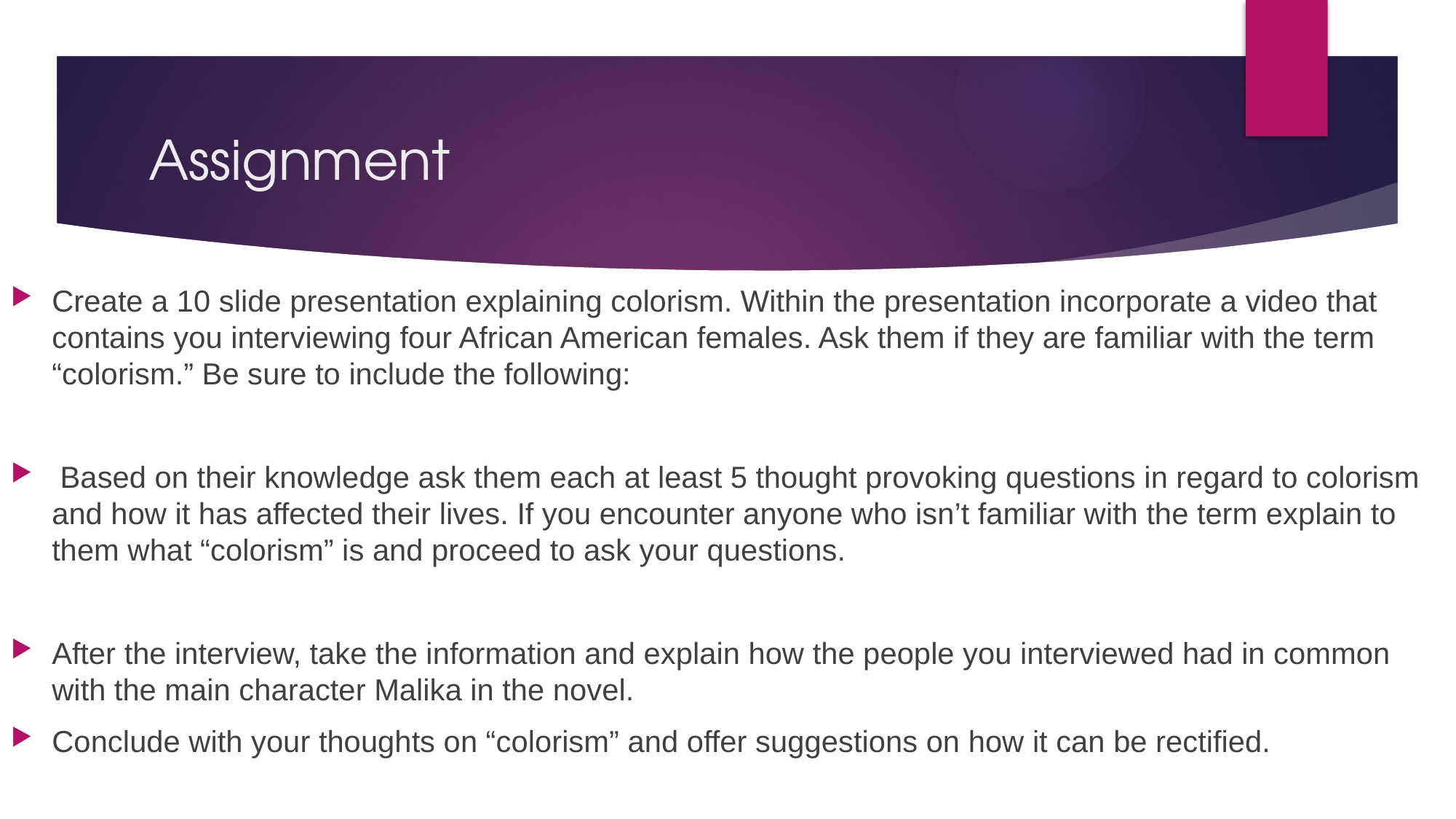

# Assignment
Create a 10 slide presentation explaining colorism. Within the presentation incorporate a video that contains you interviewing four African American females. Ask them if they are familiar with the term “colorism.” Be sure to include the following:

 Based on their knowledge ask them each at least 5 thought provoking questions in regard to colorism and how it has affected their lives. If you encounter anyone who isn’t familiar with the term explain to them what “colorism” is and proceed to ask your questions.

After the interview, take the information and explain how the people you interviewed had in common with the main character Malika in the novel.
Conclude with your thoughts on “colorism” and offer suggestions on how it can be rectified.